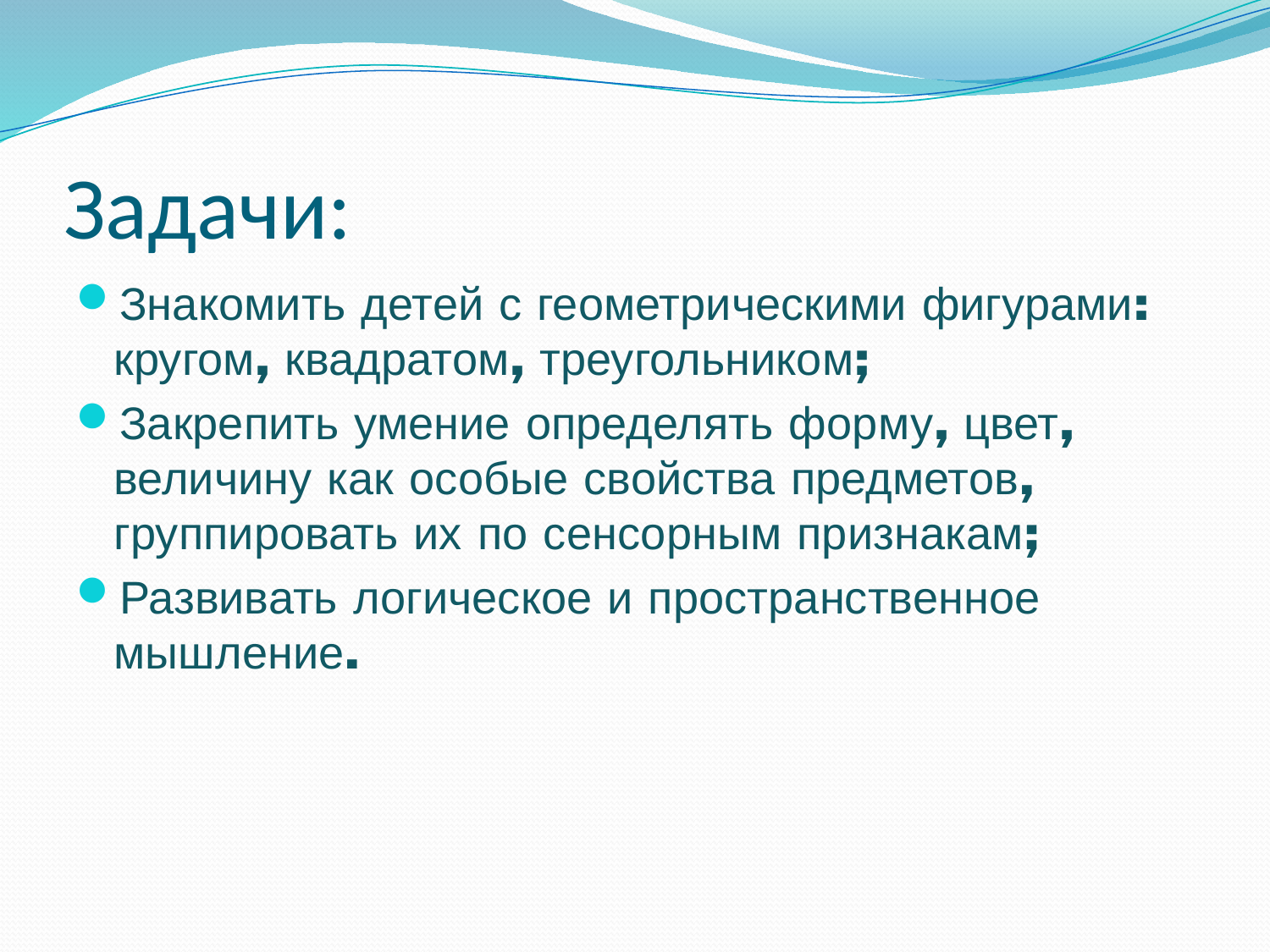

# Задачи:
Знакомить детей с геометрическими фигурами: кругом, квадратом, треугольником;
Закрепить умение определять форму, цвет, величину как особые свойства предметов, группировать их по сенсорным признакам;
Развивать логическое и пространственное мышление.